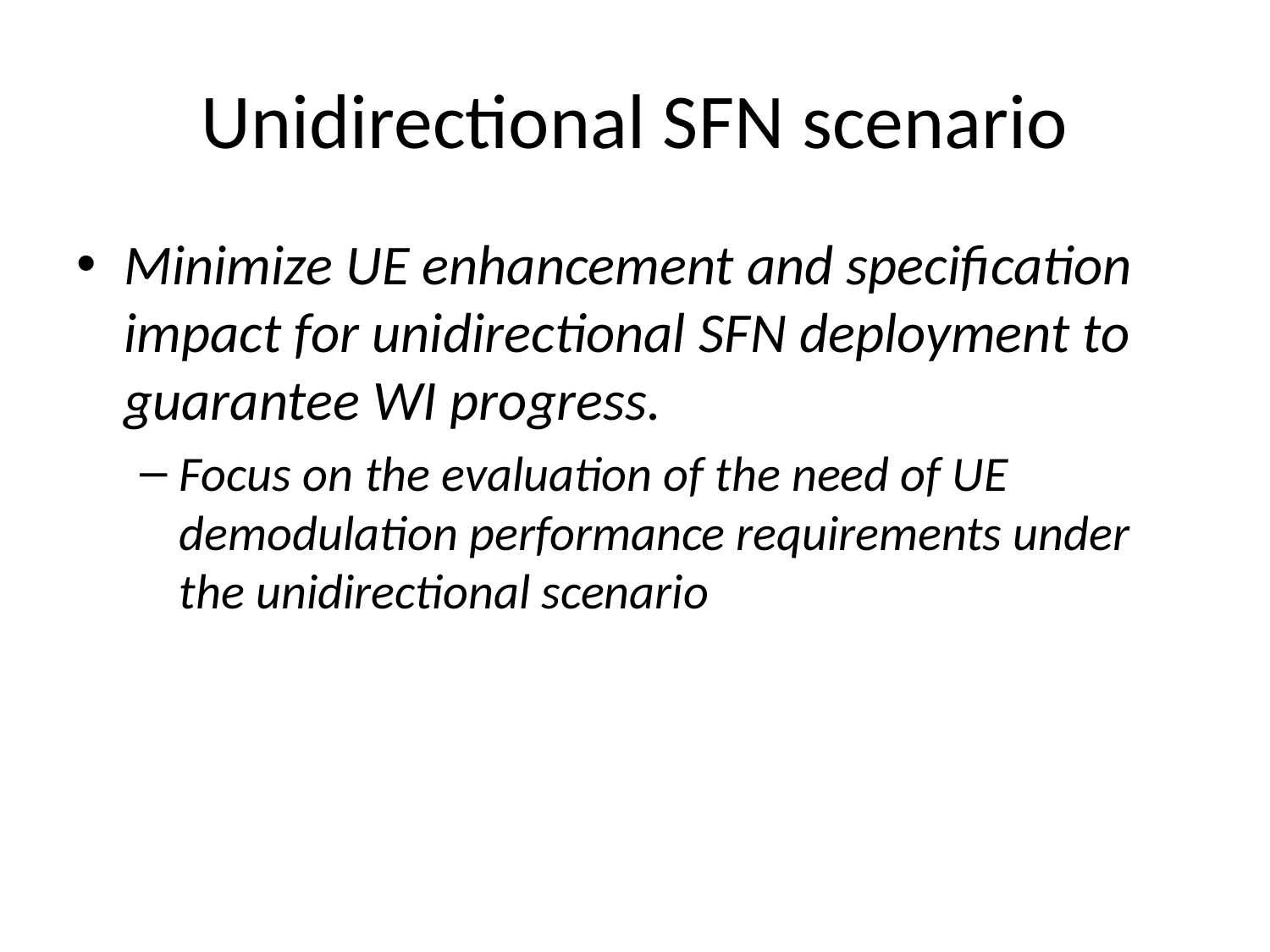

# Unidirectional SFN scenario
Minimize UE enhancement and specification impact for unidirectional SFN deployment to guarantee WI progress.
Focus on the evaluation of the need of UE demodulation performance requirements under the unidirectional scenario